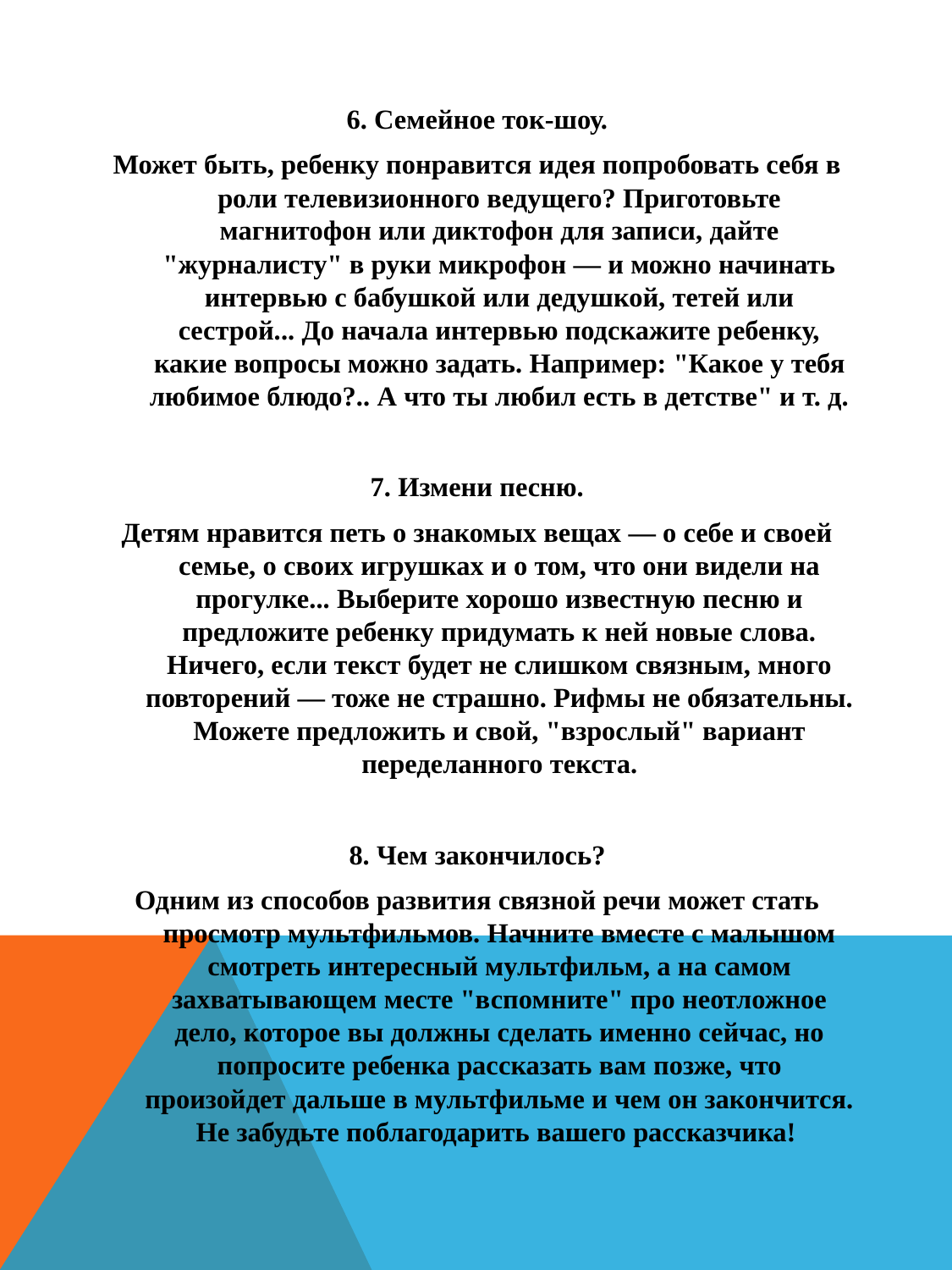

6. Семейное ток-шоу.
Может быть, ребенку понравится идея попробовать себя в роли телевизионного ведущего? Приготовьте магнитофон или диктофон для записи, дайте "журналисту" в руки микрофон — и можно начинать интервью с бабушкой или дедушкой, тетей или сестрой... До начала интервью подскажите ребенку, какие вопросы можно задать. Например: "Какое у тебя любимое блюдо?.. А что ты любил есть в детстве" и т. д.

7. Измени песню.
Детям нравится петь о знакомых вещах — о себе и своей семье, о своих игрушках и о том, что они видели на прогулке... Выберите хорошо известную песню и предложите ребенку придумать к ней новые слова. Ничего, если текст будет не слишком связным, много повторений — тоже не страшно. Рифмы не обязательны. Можете предложить и свой, "взрослый" вариант переделанного текста.

8. Чем закончилось?
Одним из способов развития связной речи может стать просмотр мультфильмов. Начните вместе с малышом смотреть интересный мультфильм, а на самом захватывающем месте "вспомните" про неотложное дело, которое вы должны сделать именно сейчас, но попросите ребенка рассказать вам позже, что произойдет дальше в мультфильме и чем он закончится. Не забудьте поблагодарить вашего рассказчика!